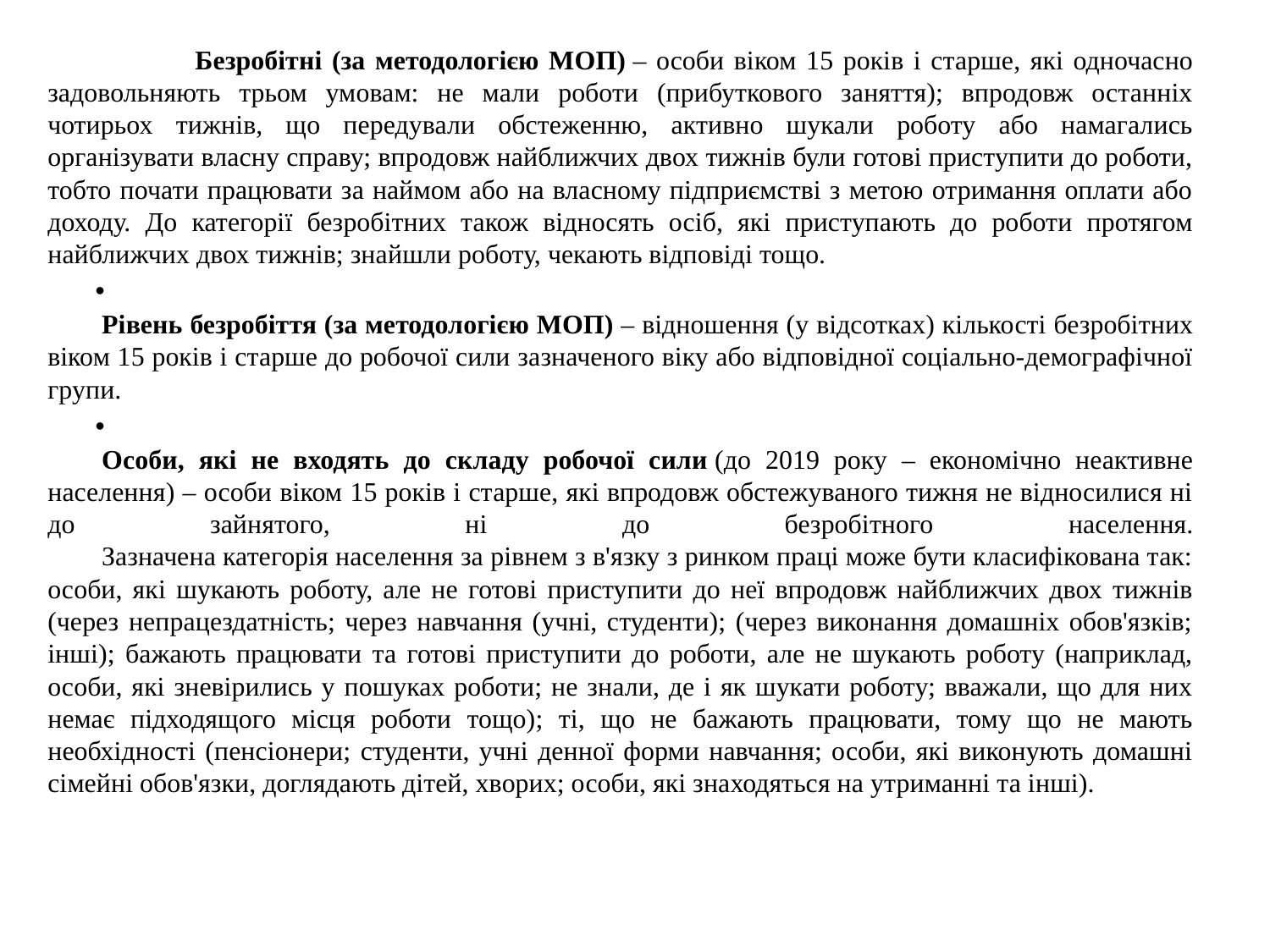

Безробітні (за методологією МОП) – особи віком 15 років і старше, які одночасно задовольняють трьом умовам: не мали роботи (прибуткового заняття); впродовж останніх чотирьох тижнів, що передували обстеженню, активно шукали роботу або намагались організувати власну справу; впродовж найближчих двох тижнів були готові приступити до роботи, тобто почати працювати за наймом або на власному підприємстві з метою отримання оплати або доходу. До категорії безробітних також відносять осіб, які приступають до роботи протягом найближчих двох тижнів; знайшли роботу, чекають відповіді тощо.
        Рівень безробіття (за методологією МОП) – відношення (у відсотках) кількості безробітних віком 15 років і старше до робочої сили зазначеного віку або відповідної соціально-демографічної групи.
        Особи, які не входять до складу робочої сили (до 2019 року – економічно неактивне населення) – особи віком 15 років і старше, які впродовж обстежуваного тижня не відносилися ні до зайнятого, ні до безробітного населення.
        Зазначена категорія населення за рівнем з в'язку з ринком праці може бути класифікована так: особи, які шукають роботу, але не готові приступити до неї впродовж найближчих двох тижнів (через непрацездатність; через навчання (учні, студенти); (через виконання домашніх обов'язків; інші); бажають працювати та готові приступити до роботи, але не шукають роботу (наприклад, особи, які зневірились у пошуках роботи; не знали, де і як шукати роботу; вважали, що для них немає підходящого місця роботи тощо); ті, що не бажають працювати, тому що не мають необхідності (пенсіонери; студенти, учні денної форми навчання; особи, які виконують домашні сімейні обов'язки, доглядають дітей, хворих; особи, які знаходяться на утриманні та інші).